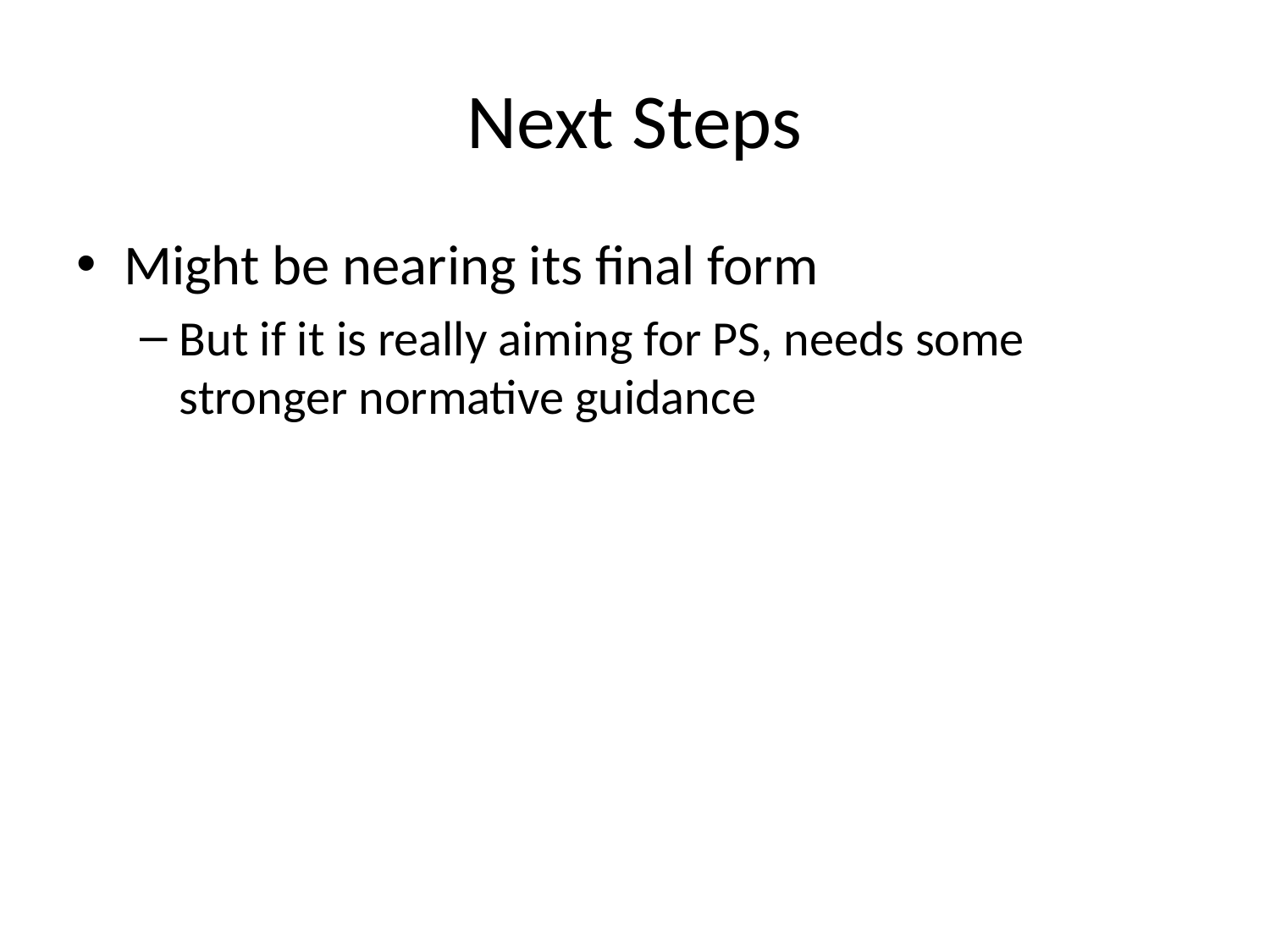

# Next Steps
Might be nearing its final form
But if it is really aiming for PS, needs some stronger normative guidance